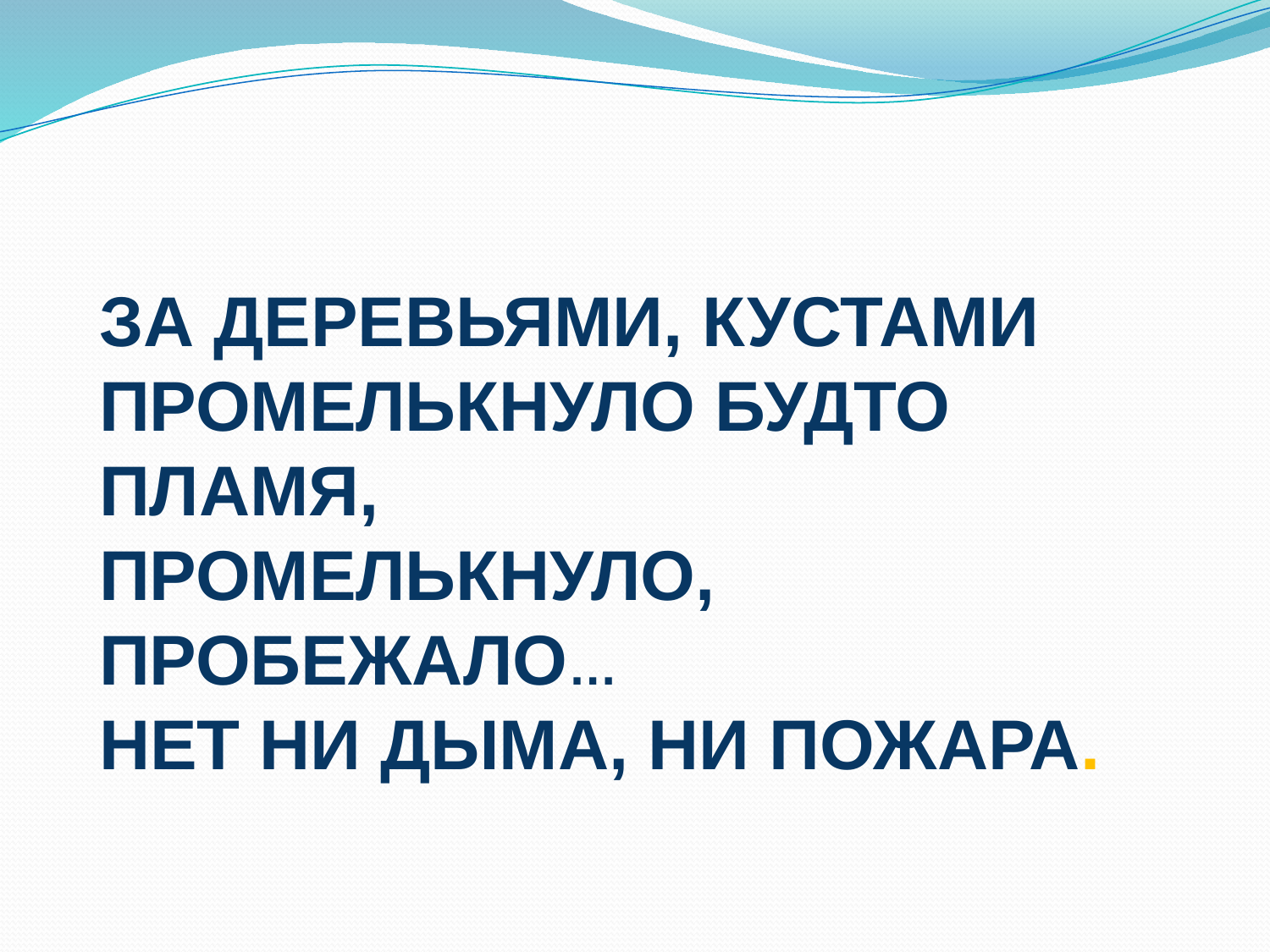

# ЗА ДЕРЕВЬЯМИ, КУСТАМИ ПРОМЕЛЬКНУЛО БУДТО ПЛАМЯ, ПРОМЕЛЬКНУЛО, ПРОБЕЖАЛО… НЕТ НИ ДЫМА, НИ ПОЖАРА.